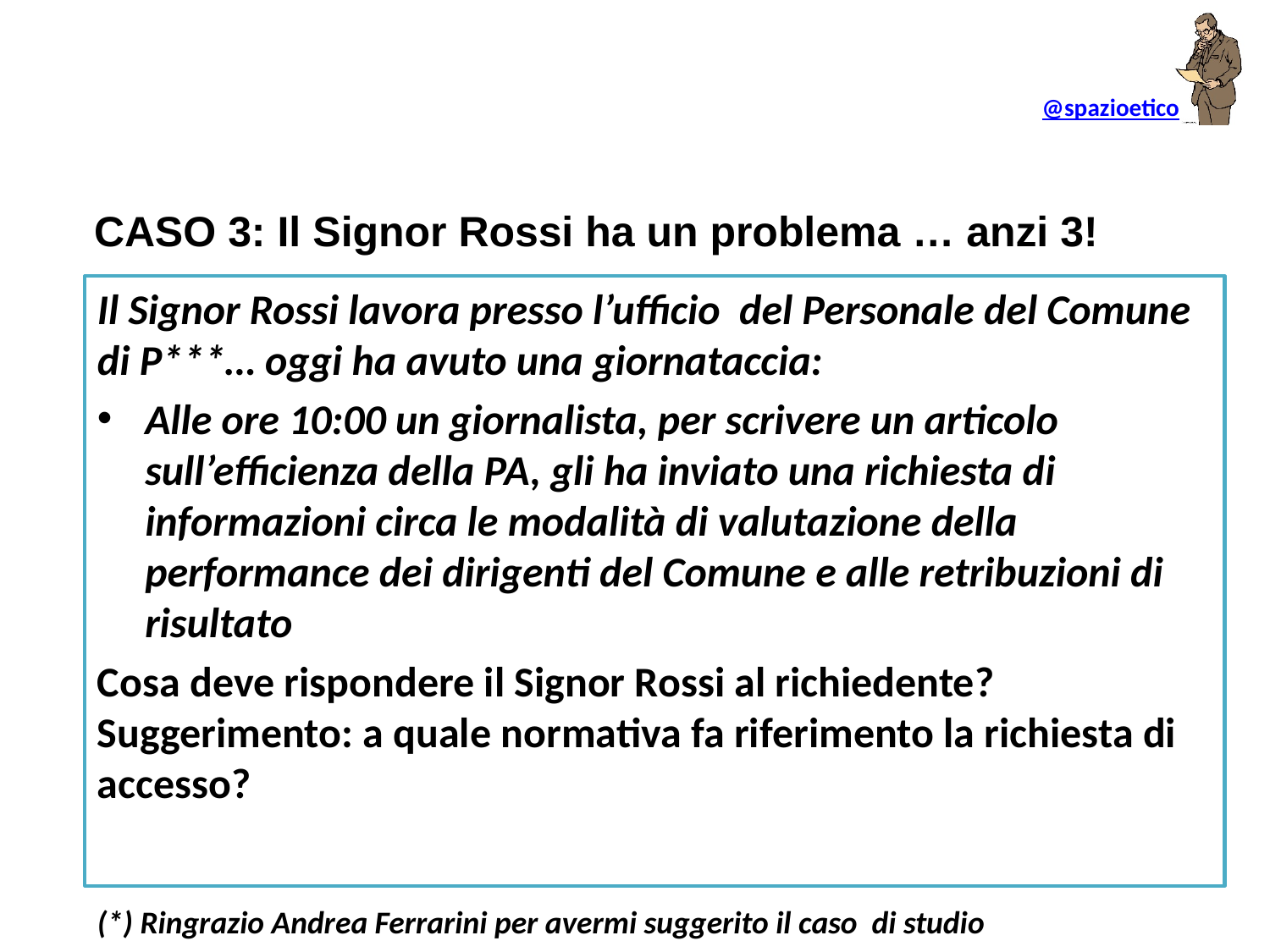

CASO 3: Il Signor Rossi ha un problema … anzi 3!
Il Signor Rossi lavora presso l’ufficio  del Personale del Comune di P***… oggi ha avuto una giornataccia:
Alle ore 10:00 un giornalista, per scrivere un articolo sull’efficienza della PA, gli ha inviato una richiesta di informazioni circa le modalità di valutazione della performance dei dirigenti del Comune e alle retribuzioni di risultato
Cosa deve rispondere il Signor Rossi al richiedente? Suggerimento: a quale normativa fa riferimento la richiesta di accesso?

(*) Ringrazio Andrea Ferrarini per avermi suggerito il caso  di studio